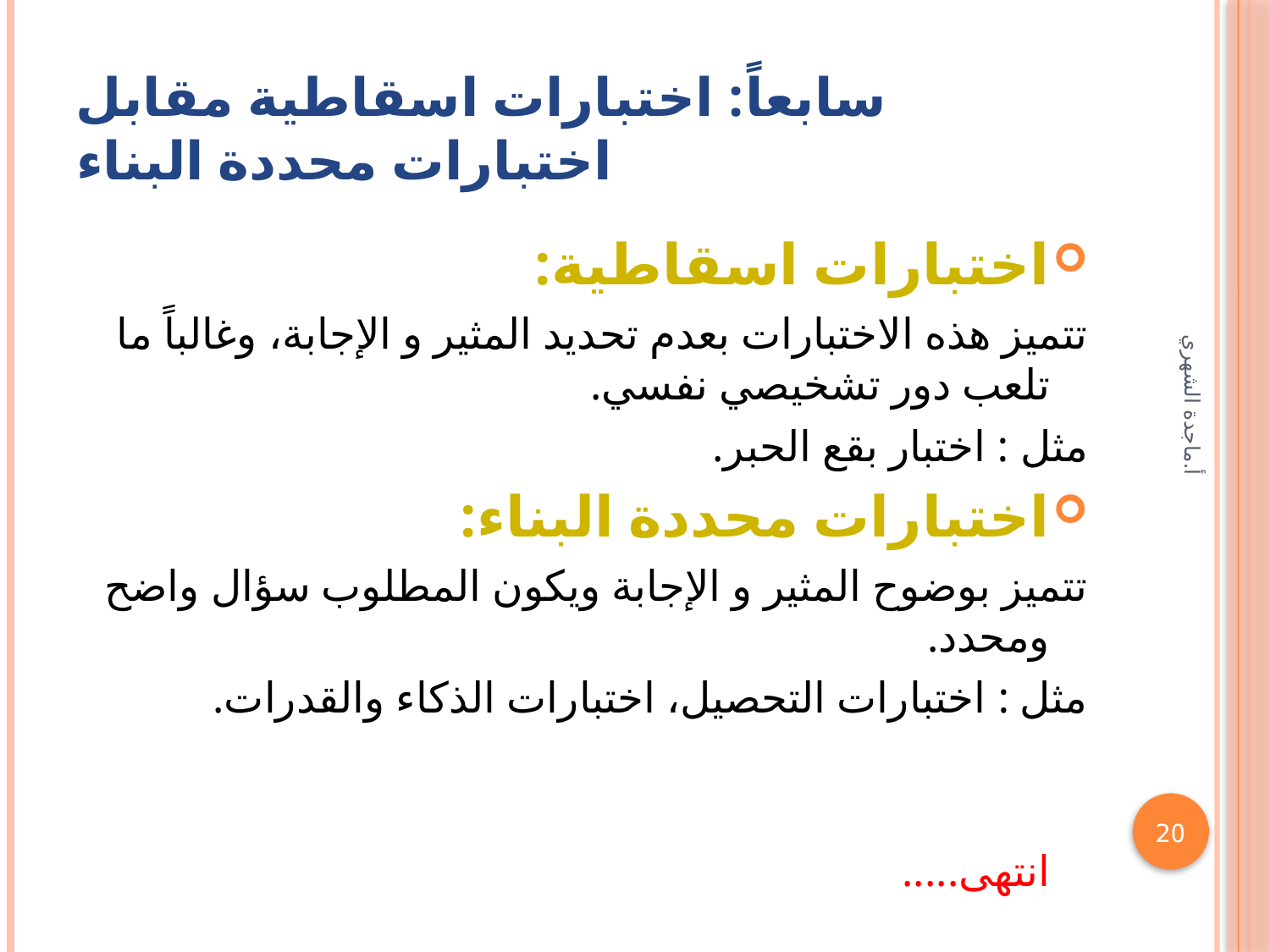

# سابعاً: اختبارات اسقاطية مقابل اختبارات محددة البناء
اختبارات اسقاطية:
تتميز هذه الاختبارات بعدم تحديد المثير و الإجابة، وغالباً ما تلعب دور تشخيصي نفسي.
مثل : اختبار بقع الحبر.
اختبارات محددة البناء:
تتميز بوضوح المثير و الإجابة ويكون المطلوب سؤال واضح ومحدد.
مثل : اختبارات التحصيل، اختبارات الذكاء والقدرات.

                                                                                انتهى.....
أ.ماجدة الشهري
20